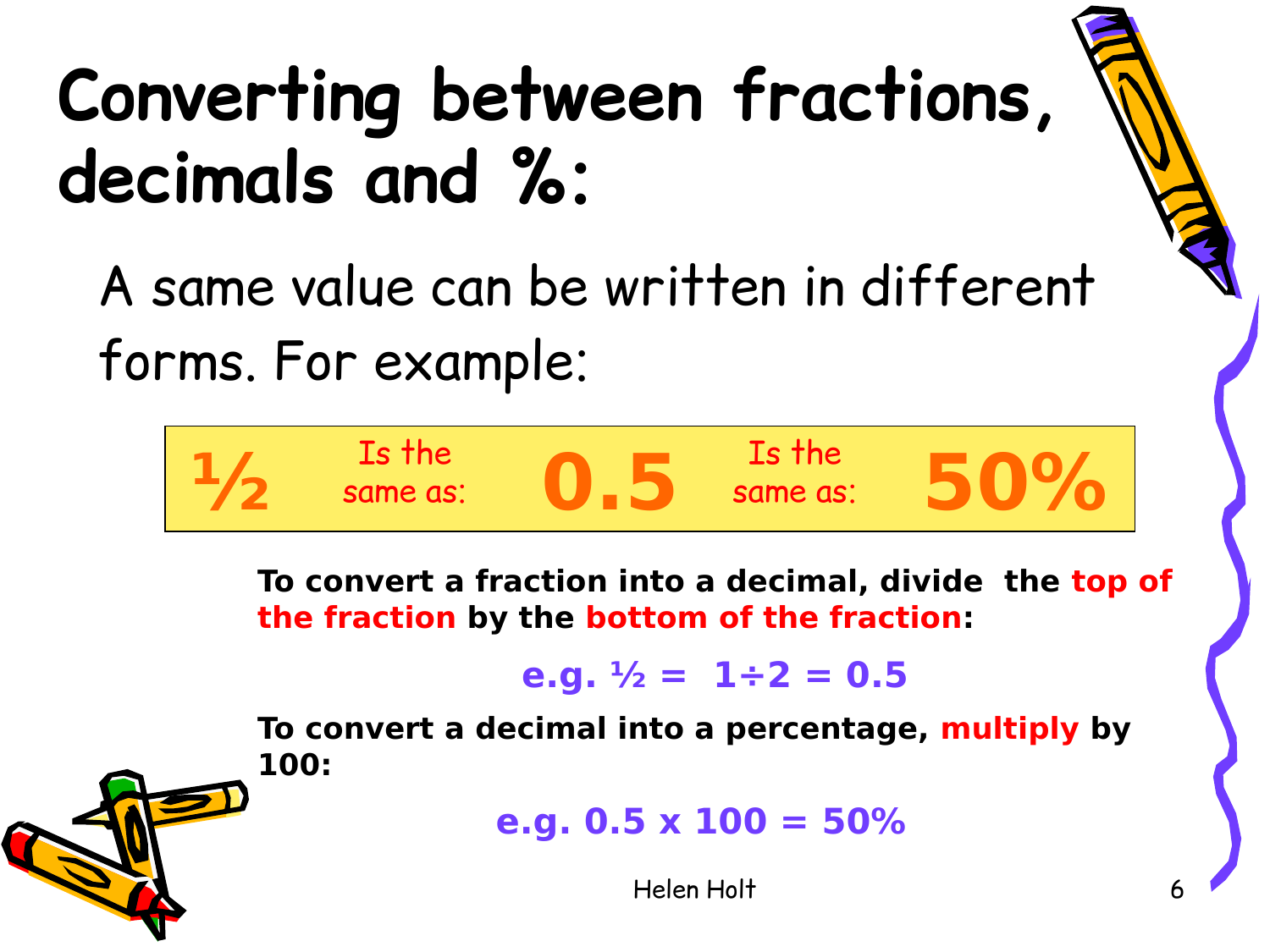

# Converting between fractions, decimals and %:
A same value can be written in different
forms. For example:

½          0.5         50%
Is the same as:
Is the same as:
To convert a fraction into a decimal, divide  the top of the fraction by the bottom of the fraction:
 		 e.g. ½ =  1÷2 = 0.5
To convert a decimal into a percentage, multiply by 100:
	        e.g. 0.5 x 100 = 50%
Helen Holt
6